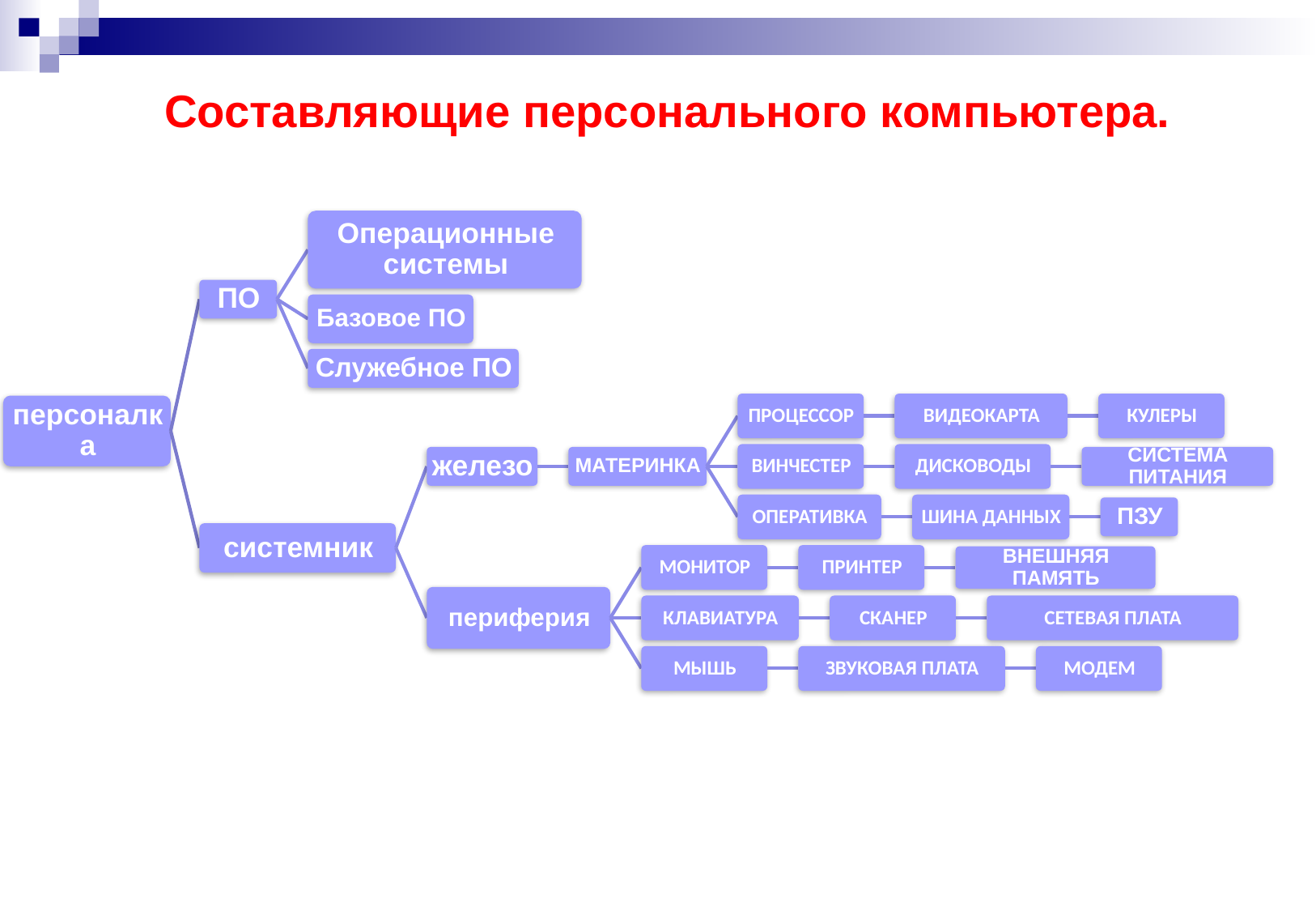

персоналка

ПО

Операционные системы

Базовое ПО

Служебное ПО

системник

железо

МАТЕРИНКА

ПРОЦЕССОР

ВИДЕОКАРТА

КУЛЕРЫ

ВИНЧЕСТЕР

ДИСКОВОДЫ

СИСТЕМА ПИТАНИЯ

ОПЕРАТИВКА

ШИНА ДАННЫХ

ПЗУ

периферия

МОНИТОР

ПРИНТЕР

ВНЕШНЯЯ ПАМЯТЬ

КЛАВИАТУРА

СКАНЕР

СЕТЕВАЯ ПЛАТА

МЫШЬ

ЗВУКОВАЯ ПЛАТА

МОДЕМ
Составляющие персонального компьютера.